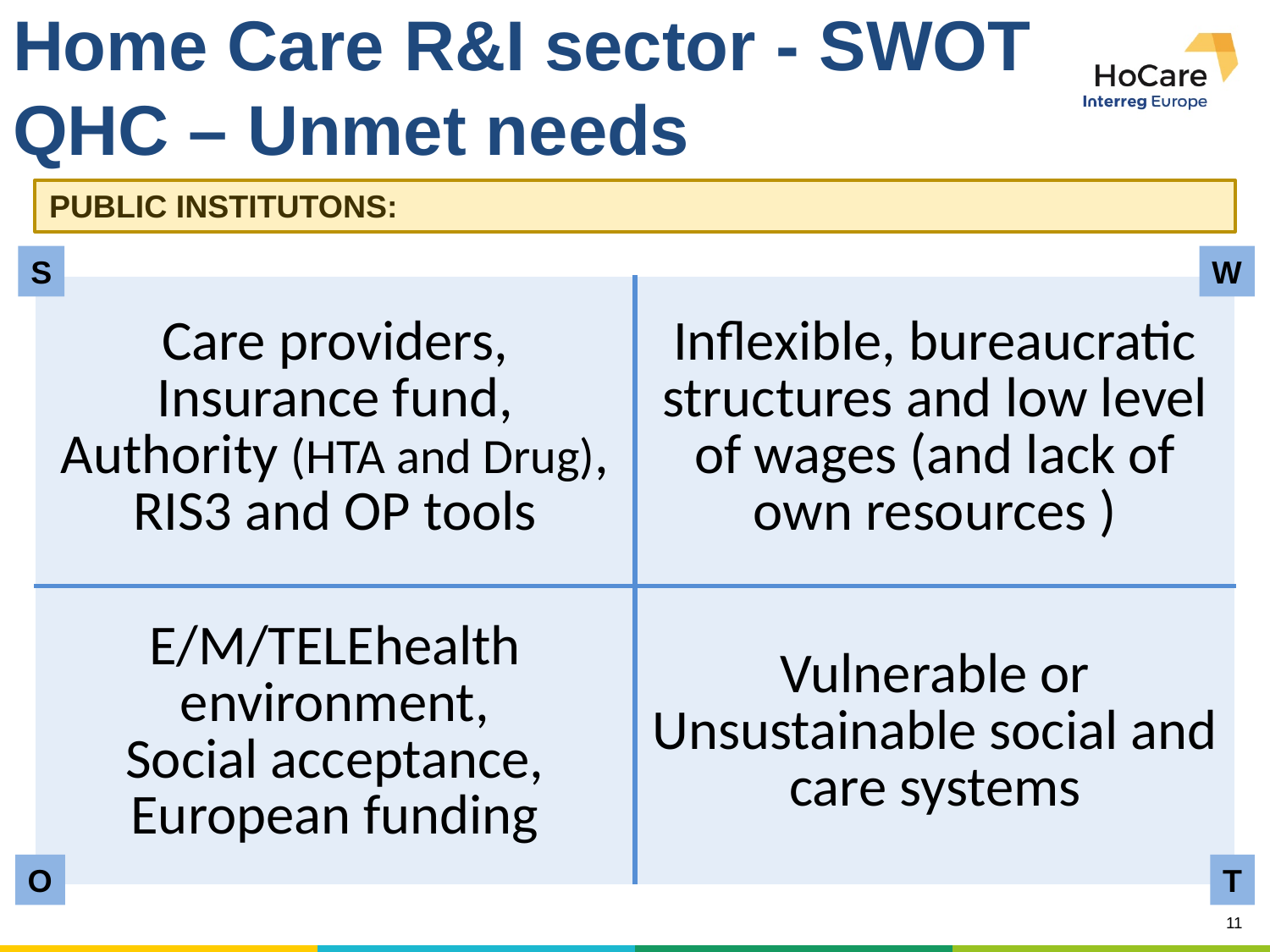

# Home Care R&I sector - SWOT QHC – Unmet needs
PUBLIC INSTITUTONS:

S
W
| Care providers, Insurance fund, Authority (HTA and Drug), RIS3 and OP tools | Inflexible, bureaucratic structures and low level of wages (and lack of own resources ) |
| --- | --- |
| E/M/TELEhealth environment, Social acceptance, European funding | Vulnerable or Unsustainable social and care systems |
O
T